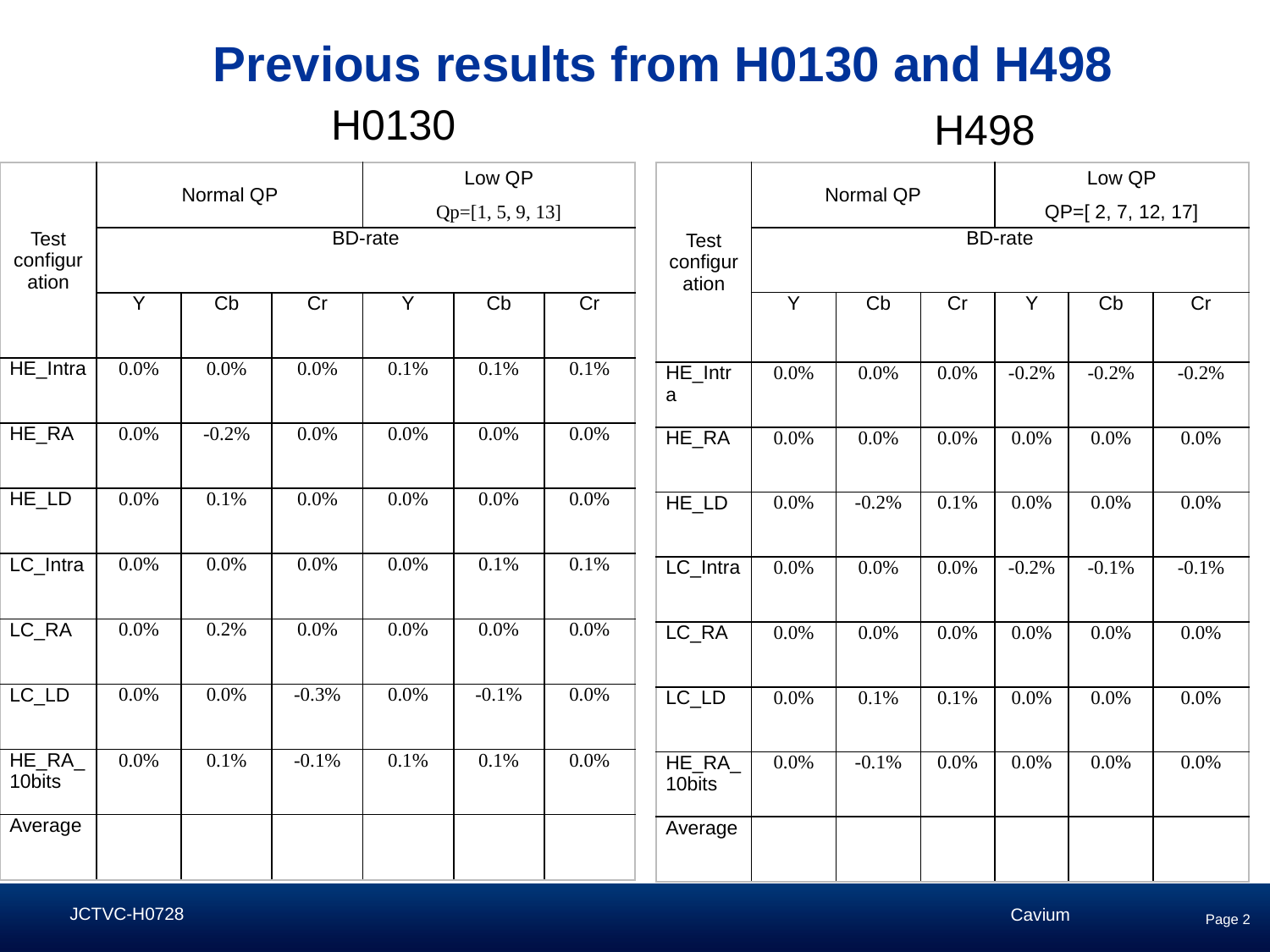

# Previous results from H0130 and H498
H0130
H498
| Test configuration | Normal QP |  |  | Low QP Qp=[1, 5, 9, 13] |  |  |
| --- | --- | --- | --- | --- | --- | --- |
|  | BD-rate |  |  |  |  |  |
|  | Y | Cb | Cr | Y | Cb | Cr |
| HE\_Intra | 0.0% | 0.0% | 0.0% | 0.1% | 0.1% | 0.1% |
| HE\_RA | 0.0% | -0.2% | 0.0% | 0.0% | 0.0% | 0.0% |
| HE\_LD | 0.0% | 0.1% | 0.0% | 0.0% | 0.0% | 0.0% |
| LC\_Intra | 0.0% | 0.0% | 0.0% | 0.0% | 0.1% | 0.1% |
| LC\_RA | 0.0% | 0.2% | 0.0% | 0.0% | 0.0% | 0.0% |
| LC\_LD | 0.0% | 0.0% | -0.3% | 0.0% | -0.1% | 0.0% |
| HE\_RA\_10bits | 0.0% | 0.1% | -0.1% | 0.1% | 0.1% | 0.0% |
| Average |  |  |  |  |  |  |
| Test configuration | Normal QP |  |  | Low QP QP=[ 2, 7, 12, 17] |  |  |
| --- | --- | --- | --- | --- | --- | --- |
|  | BD-rate |  |  |  |  |  |
|  | Y | Cb | Cr | Y | Cb | Cr |
| HE\_Intra | 0.0% | 0.0% | 0.0% | -0.2% | -0.2% | -0.2% |
| HE\_RA | 0.0% | 0.0% | 0.0% | 0.0% | 0.0% | 0.0% |
| HE\_LD | 0.0% | -0.2% | 0.1% | 0.0% | 0.0% | 0.0% |
| LC\_Intra | 0.0% | 0.0% | 0.0% | -0.2% | -0.1% | -0.1% |
| LC\_RA | 0.0% | 0.0% | 0.0% | 0.0% | 0.0% | 0.0% |
| LC\_LD | 0.0% | 0.1% | 0.1% | 0.0% | 0.0% | 0.0% |
| HE\_RA\_10bits | 0.0% | -0.1% | 0.0% | 0.0% | 0.0% | 0.0% |
| Average |  |  |  |  |  |  |
Cavium